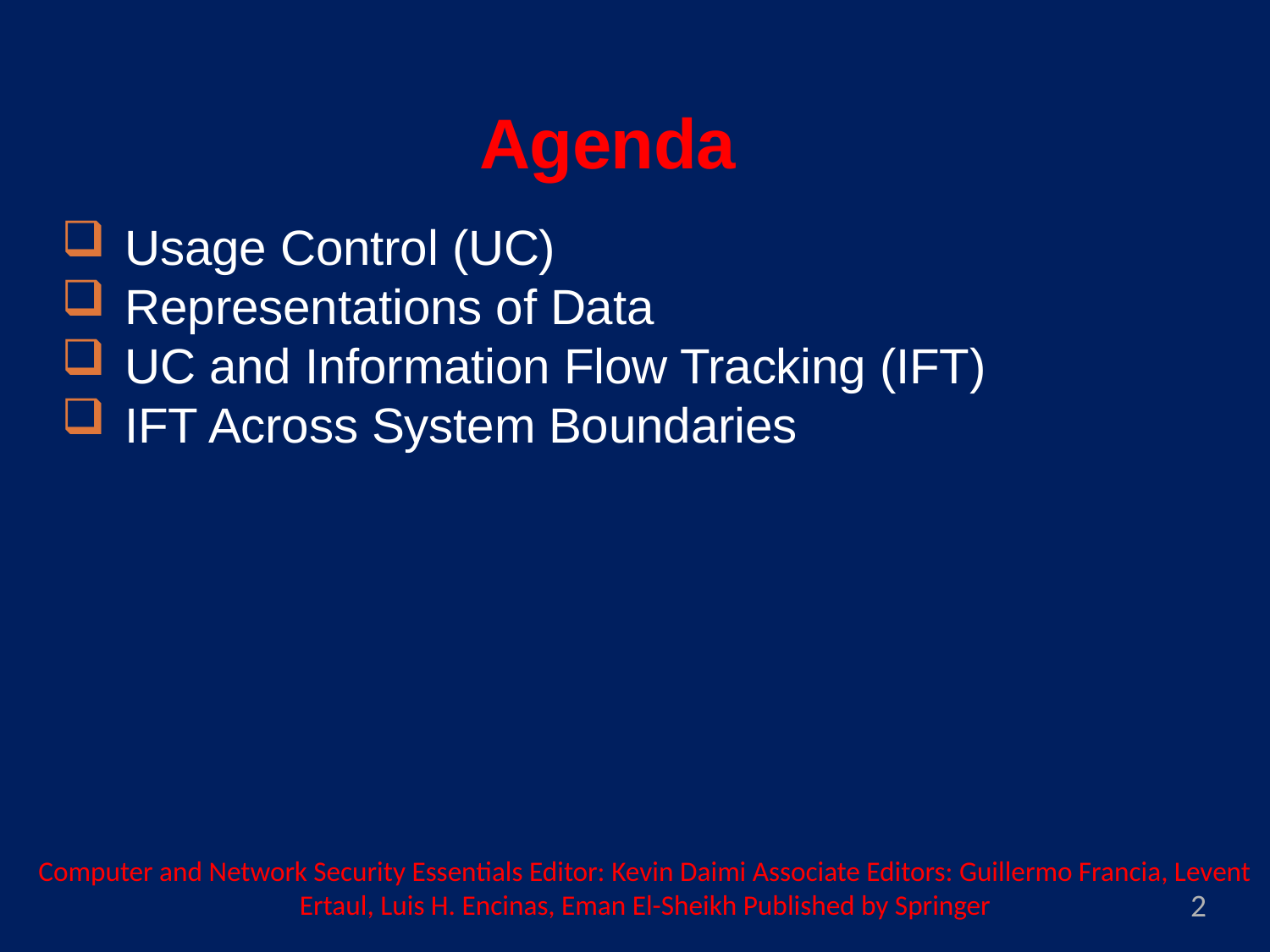

Agenda
Usage Control (UC)
Representations of Data
UC and Information Flow Tracking (IFT)
IFT Across System Boundaries
Computer and Network Security Essentials Editor: Kevin Daimi Associate Editors: Guillermo Francia, Levent Ertaul, Luis H. Encinas, Eman El-Sheikh Published by Springer
2